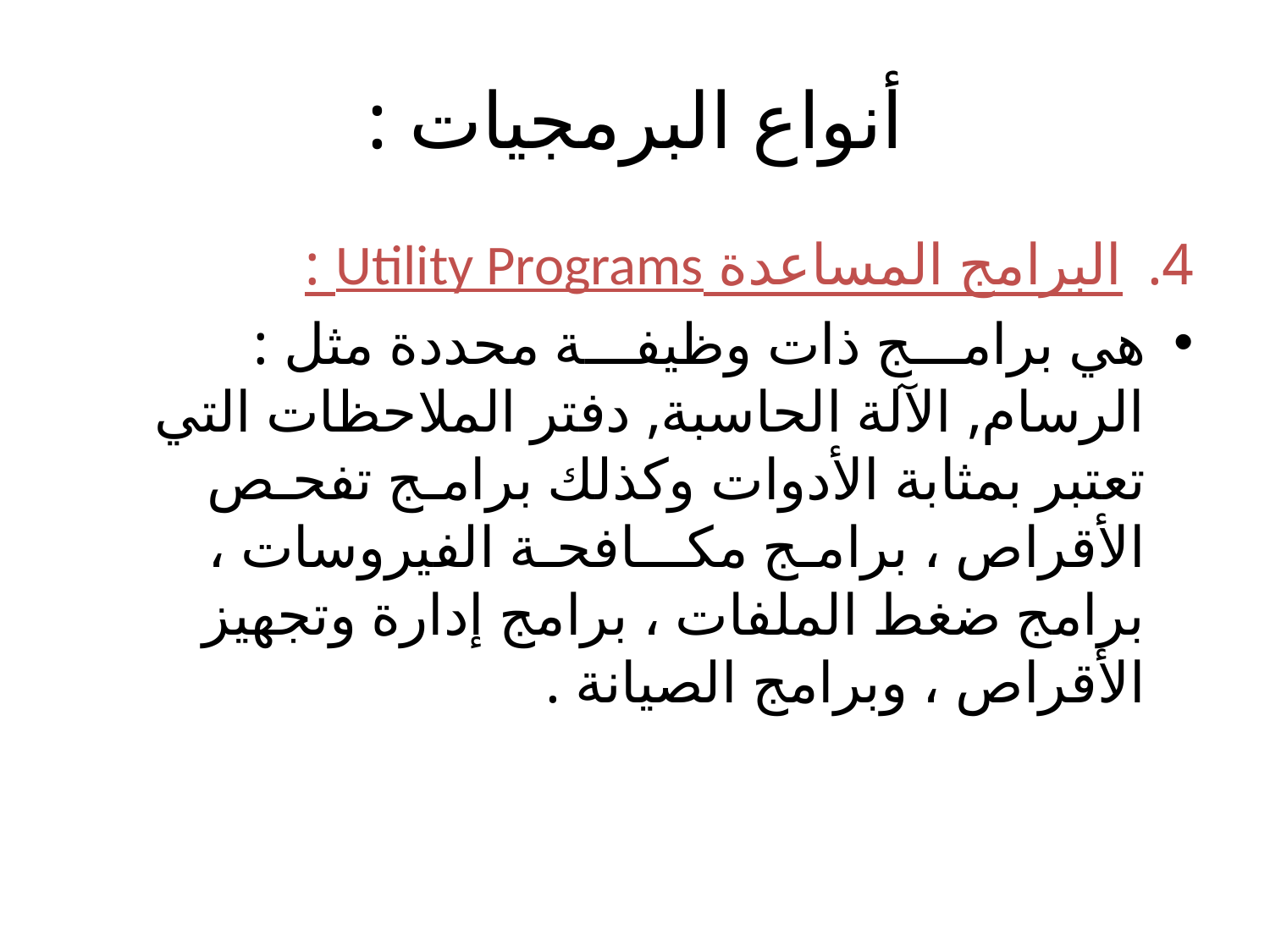

# أنواع البرمجيات :
البرامج المساعدة Utility Programs :
هي برامـــج ذات وظيفـــة محددة مثل : الرسام, الآلة الحاسبة, دفتر الملاحظات التي تعتبر بمثابة الأدوات وكذلك برامـج تفحـص الأقراص ، برامـج مكـــافحـة الفيروسات ، برامج ضغط الملفات ، برامج إدارة وتجهيز الأقراص ، وبرامج الصيانة .